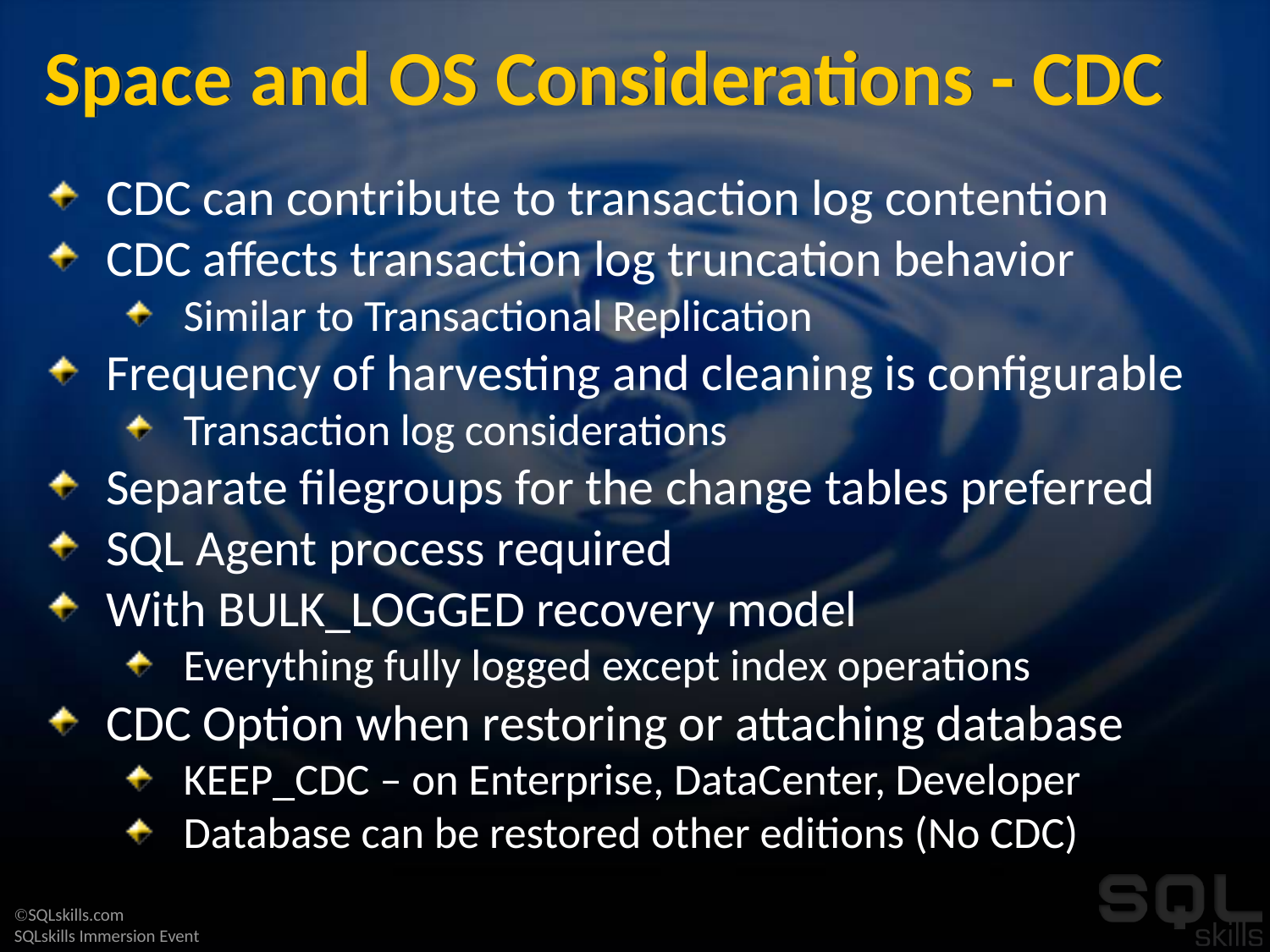

# Space and OS Considerations - CDC
CDC can contribute to transaction log contention
CDC affects transaction log truncation behavior
Similar to Transactional Replication
Frequency of harvesting and cleaning is configurable
Transaction log considerations
Separate filegroups for the change tables preferred
SQL Agent process required
With BULK_LOGGED recovery model
Everything fully logged except index operations
CDC Option when restoring or attaching database
KEEP_CDC – on Enterprise, DataCenter, Developer
Database can be restored other editions (No CDC)